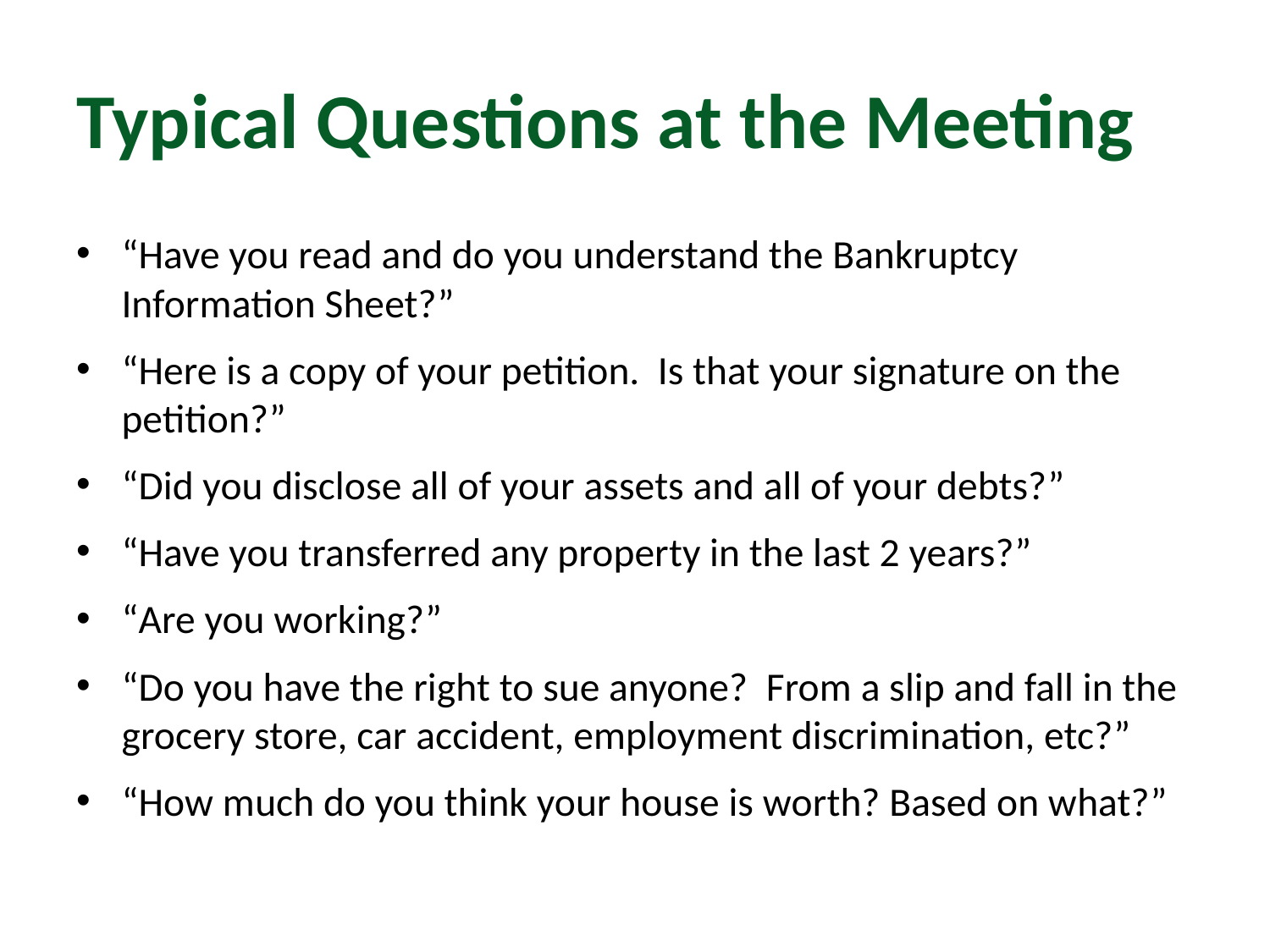

# Typical Questions at the Meeting
“Have you read and do you understand the Bankruptcy Information Sheet?”
“Here is a copy of your petition.  Is that your signature on the petition?”
“Did you disclose all of your assets and all of your debts?”
“Have you transferred any property in the last 2 years?”
“Are you working?”
“Do you have the right to sue anyone?  From a slip and fall in the grocery store, car accident, employment discrimination, etc?”
“How much do you think your house is worth? Based on what?”